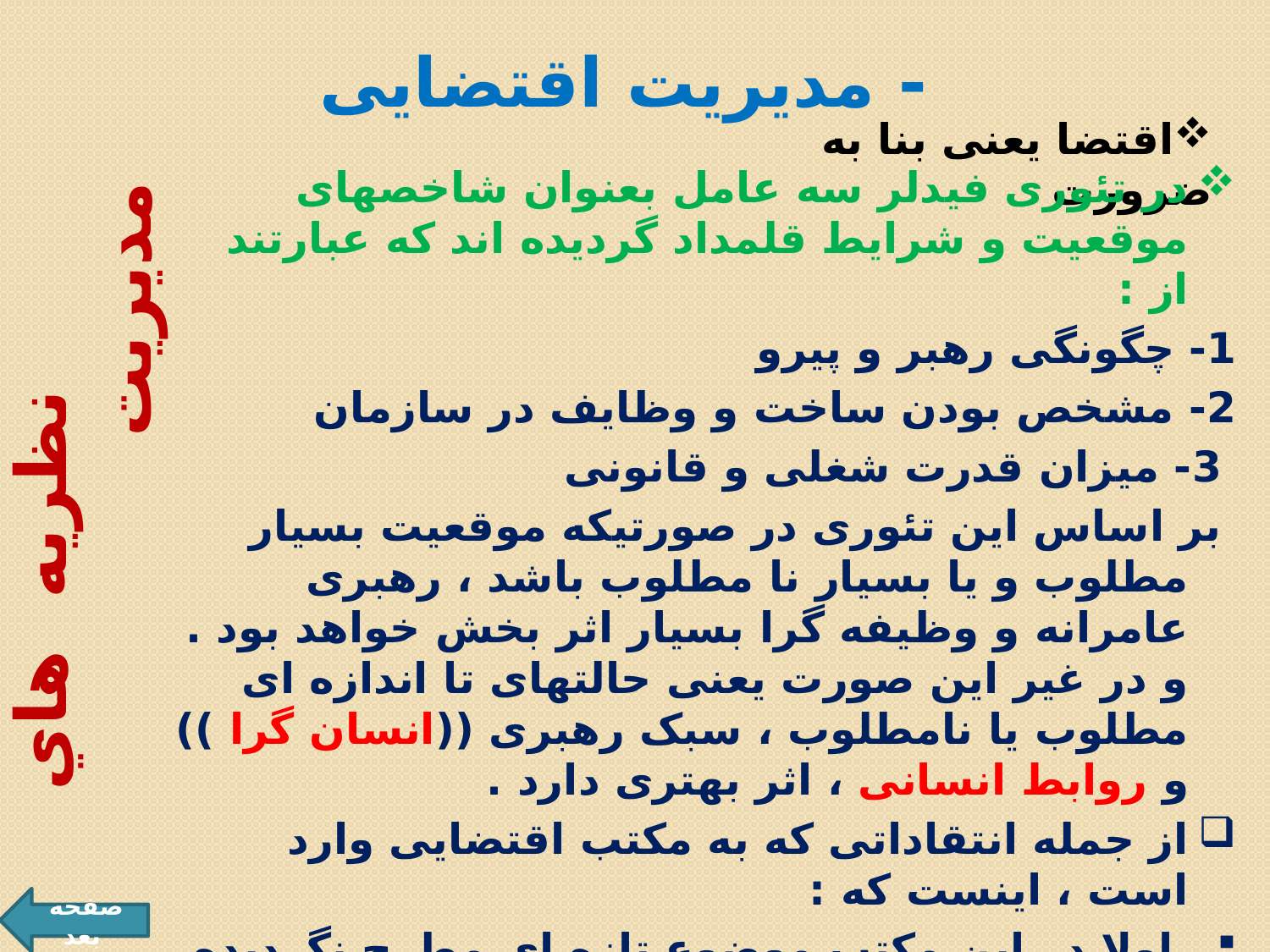

# - مدیریت اقتضایی

در تئوری فیدلر سه عامل بعنوان شاخصهای موقعیت و شرایط قلمداد گردیده اند که عبارتند از :
1- چگونگی رهبر و پیرو
2- مشخص بودن ساخت و وظایف در سازمان
 3- میزان قدرت شغلی و قانونی
 بر اساس این تئوری در صورتیکه موقعیت بسیار مطلوب و یا بسیار نا مطلوب باشد ، رهبری عامرانه و وظیفه گرا بسیار اثر بخش خواهد بود . و در غیر این صورت یعنی حالتهای تا اندازه ای مطلوب یا نامطلوب ، سبک رهبری ((انسان گرا )) و روابط انسانی ، اثر بهتری دارد .
از جمله انتقاداتی که به مکتب اقتضایی وارد است ، اینست که :
 اولا در این مکتب موضوع تازه ای مطرح نگردیده است .
ثانیا این نظریه نتوانسته به کلیه جنبه های نظریه سیستمها ، وحدت و یکپارچگی بخشد
اقتضا یعنی بنا به ضرورت
    نظريه هاي مديريت
صفحه  بعد